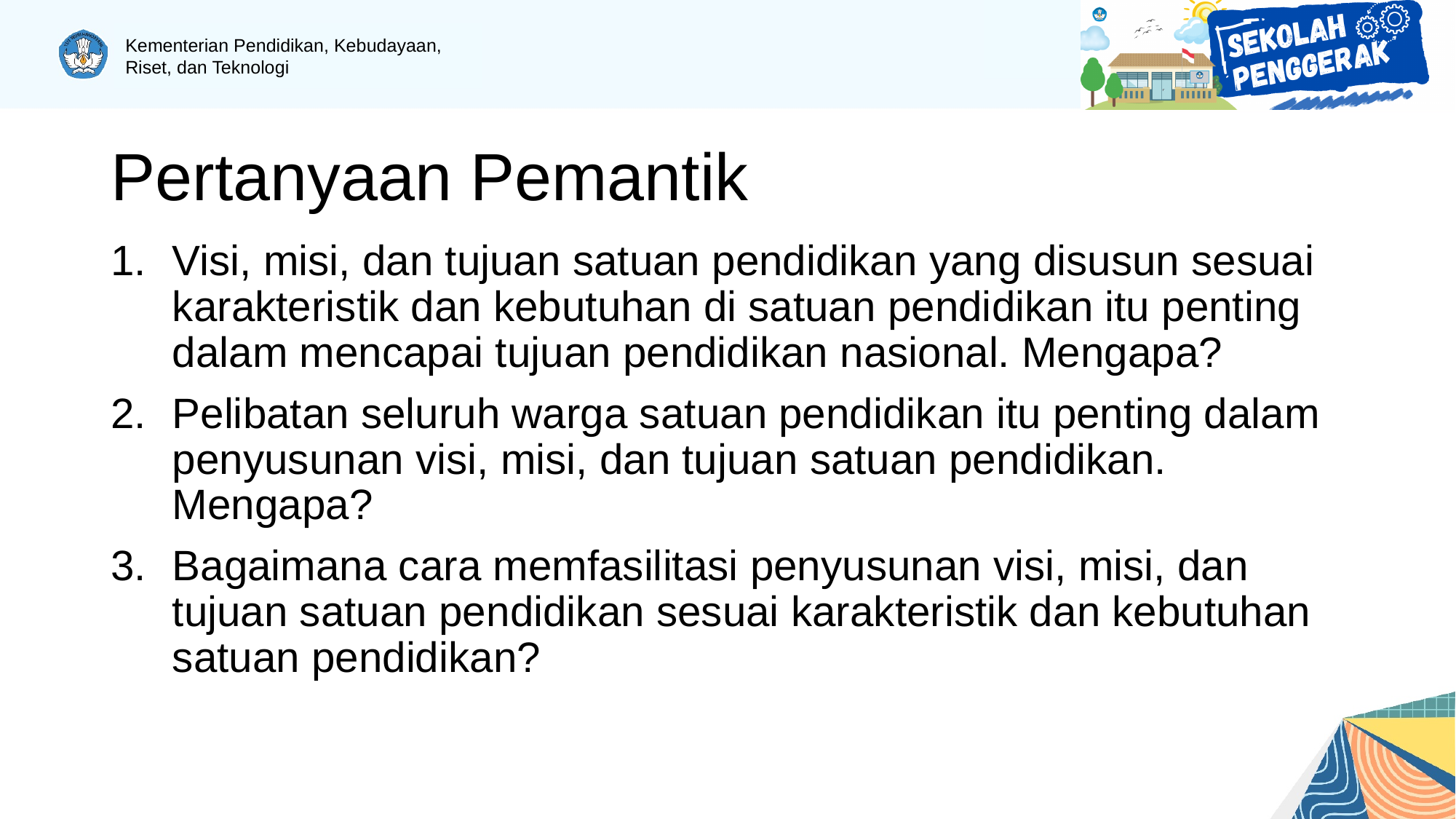

# Pertanyaan Pemantik
Visi, misi, dan tujuan satuan pendidikan yang disusun sesuai karakteristik dan kebutuhan di satuan pendidikan itu penting dalam mencapai tujuan pendidikan nasional. Mengapa?
Pelibatan seluruh warga satuan pendidikan itu penting dalam penyusunan visi, misi, dan tujuan satuan pendidikan. Mengapa?
Bagaimana cara memfasilitasi penyusunan visi, misi, dan tujuan satuan pendidikan sesuai karakteristik dan kebutuhan satuan pendidikan?